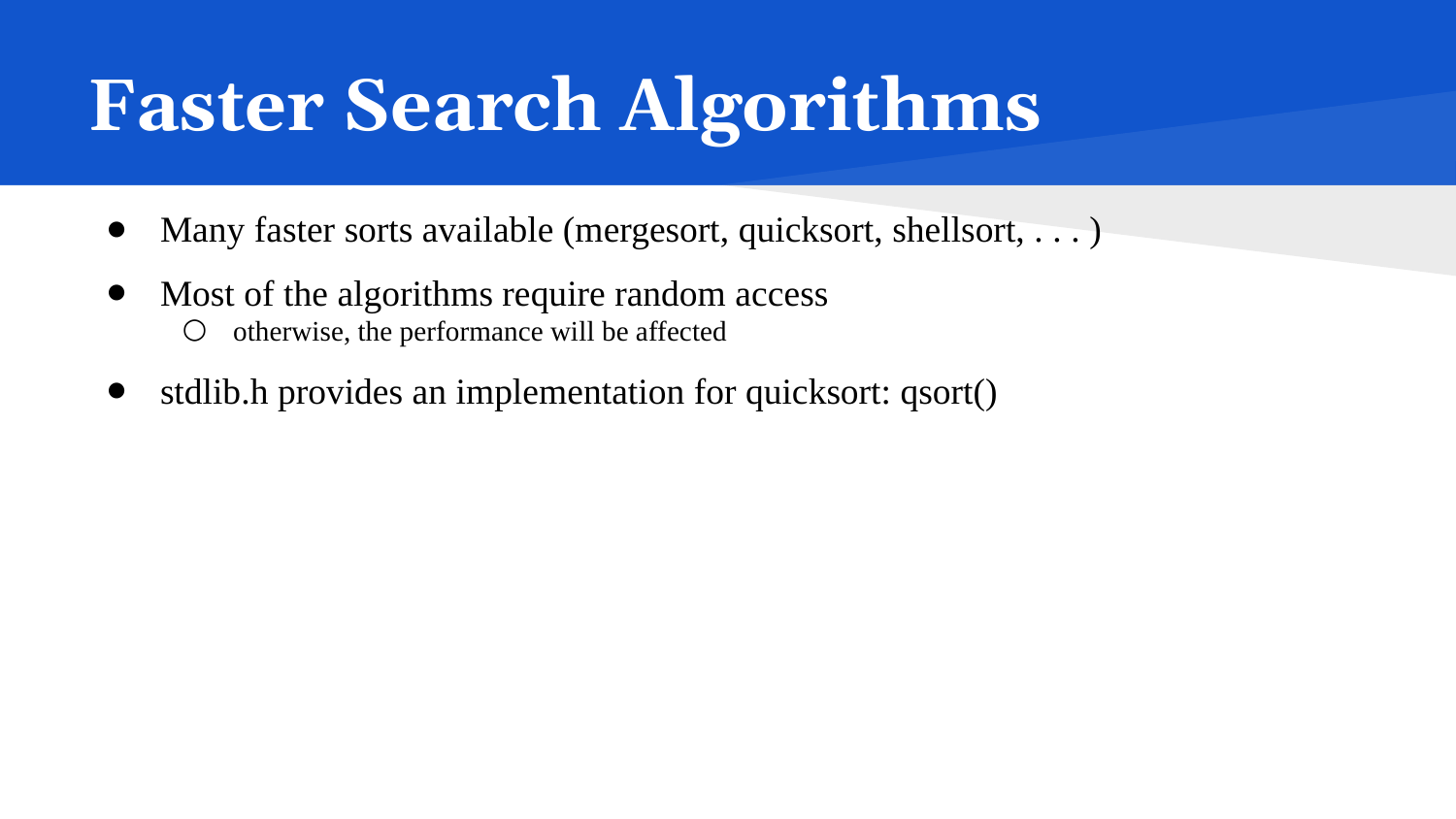

# Faster Search Algorithms
Many faster sorts available (mergesort, quicksort, shellsort, . . . )
Most of the algorithms require random access
otherwise, the performance will be affected
stdlib.h provides an implementation for quicksort: qsort()